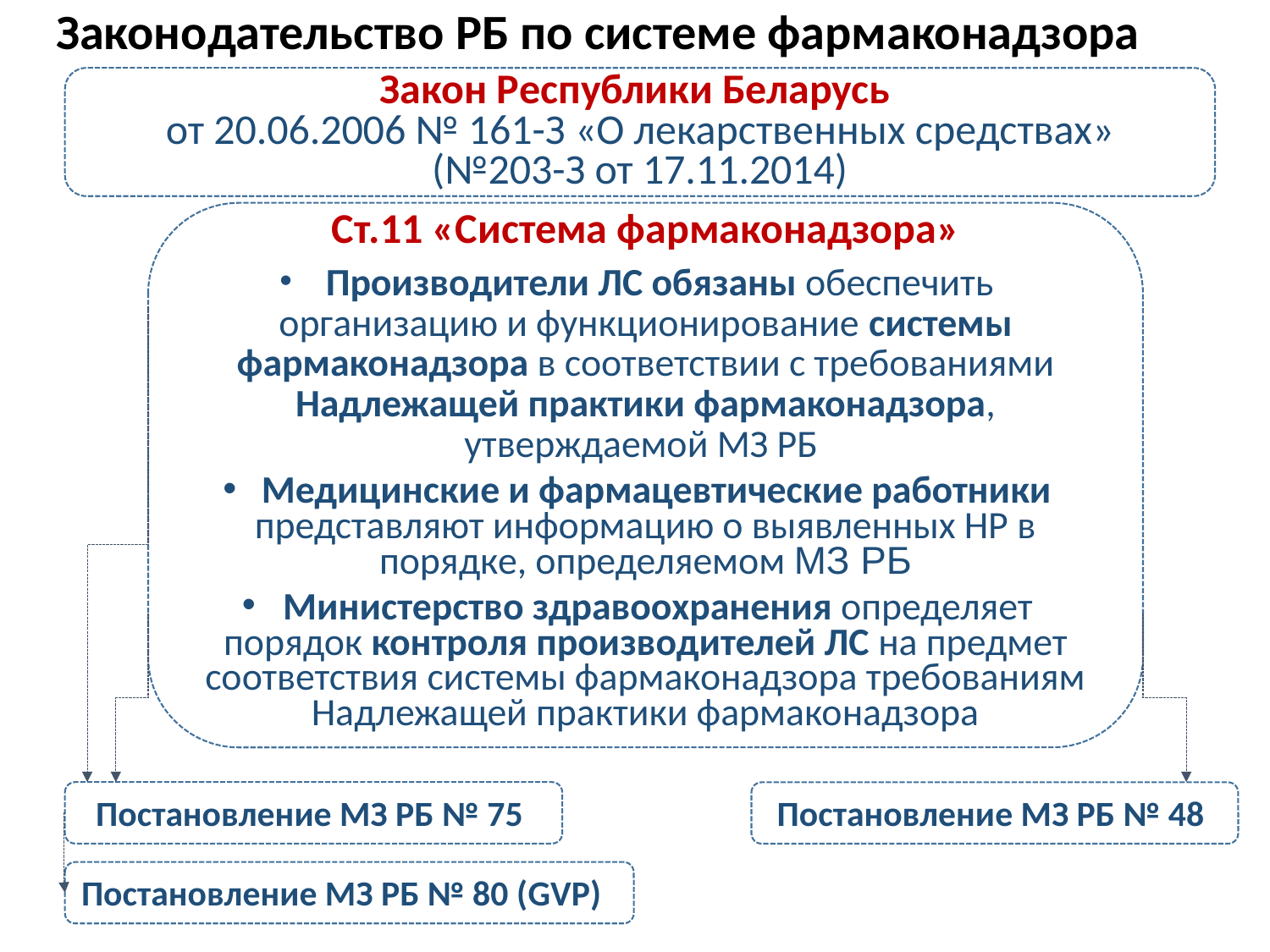

# Законодательство РБ по системе фармаконадзора
Закон Республики Беларусь
от 20.06.2006 № 161-З «О лекарственных средствах»
(№203-З от 17.11.2014)

Ст.11 «Система фармаконадзора»
  Производители ЛС обязаны обеспечить организацию и функционирование системы фармаконадзора в соответствии с требованиями Надлежащей практики фармаконадзора, утверждаемой МЗ РБ
 Медицинские и фармацевтические работники представляют информацию о выявленных НР в порядке, определяемом МЗ РБ
 Министерство здравоохранения определяет порядок контроля производителей ЛС на предмет соответствия системы фармаконадзора требованиям Надлежащей практики фармаконадзора

Постановление МЗ РБ № 75
Постановление МЗ РБ № 48
Постановление МЗ РБ № 80 (GVP)